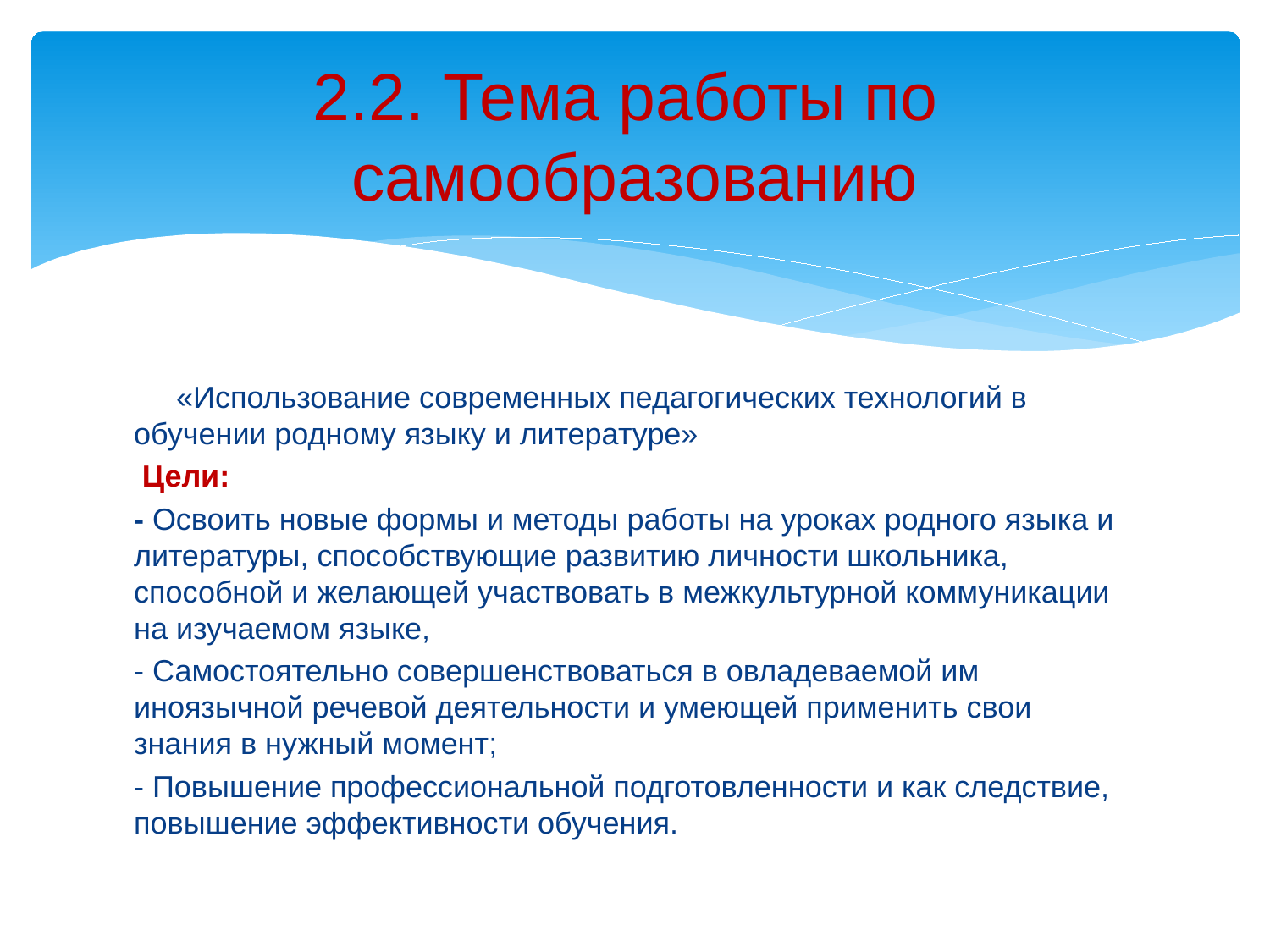

# 2.2. Тема работы по самообразованию
     «Использование современных педагогических технологий в    обучении родному языку и литературе»
 Цели:
- Освоить новые формы и методы работы на уроках родного языка и литературы, способствующие развитию личности школьника, способной и желающей участвовать в межкультурной коммуникации на изучаемом языке,
- Самостоятельно совершенствоваться в овладеваемой им иноязычной речевой деятельности и умеющей применить свои знания в нужный момент;
- Повышение профессиональной подготовленности и как следствие, повышение эффективности обучения.